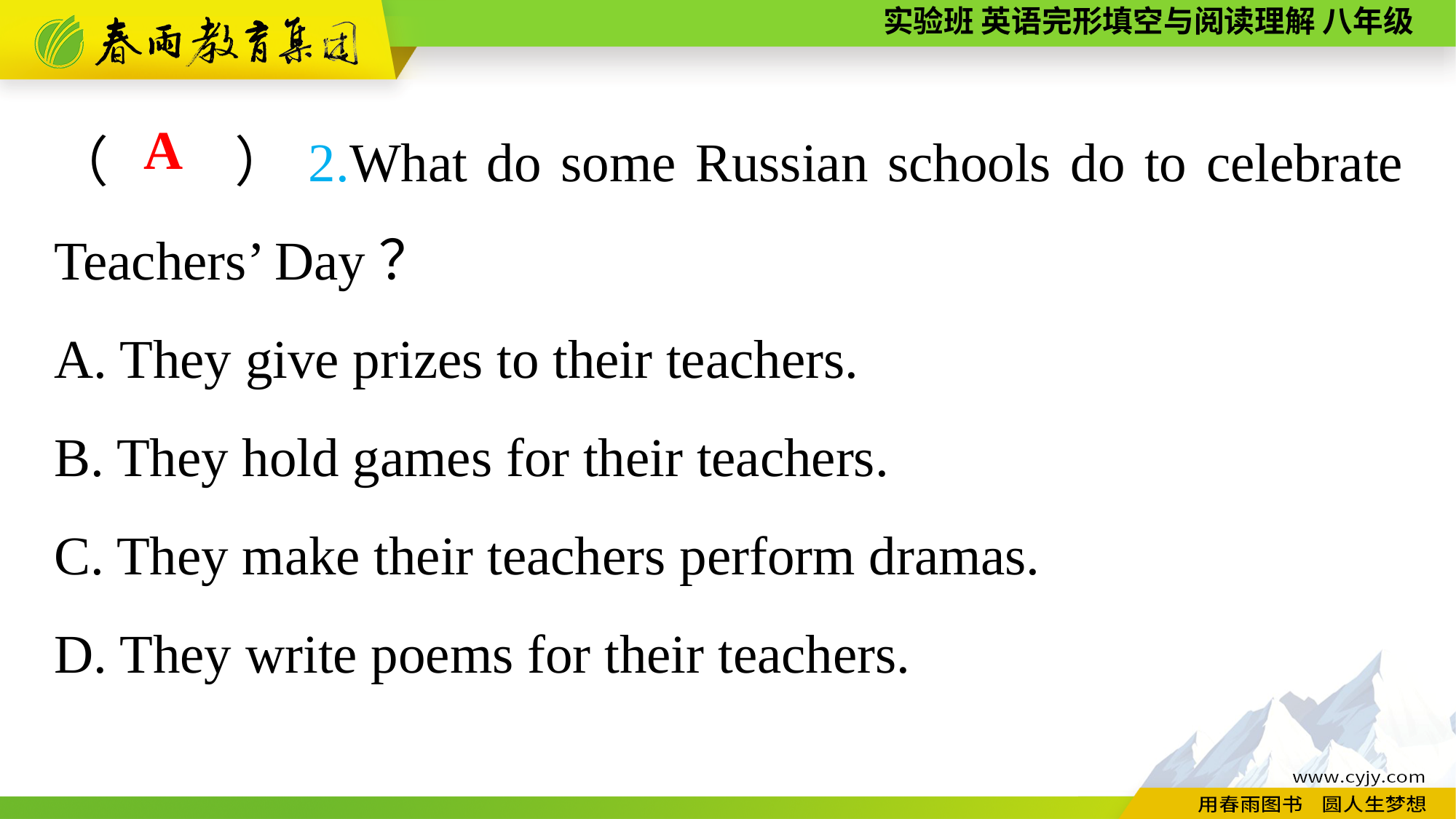

（　　）2.What do some Russian schools do to celebrate Teachers’ Day？
A. They give prizes to their teachers.
B. They hold games for their teachers.
C. They make their teachers perform dramas.
D. They write poems for their teachers.
A